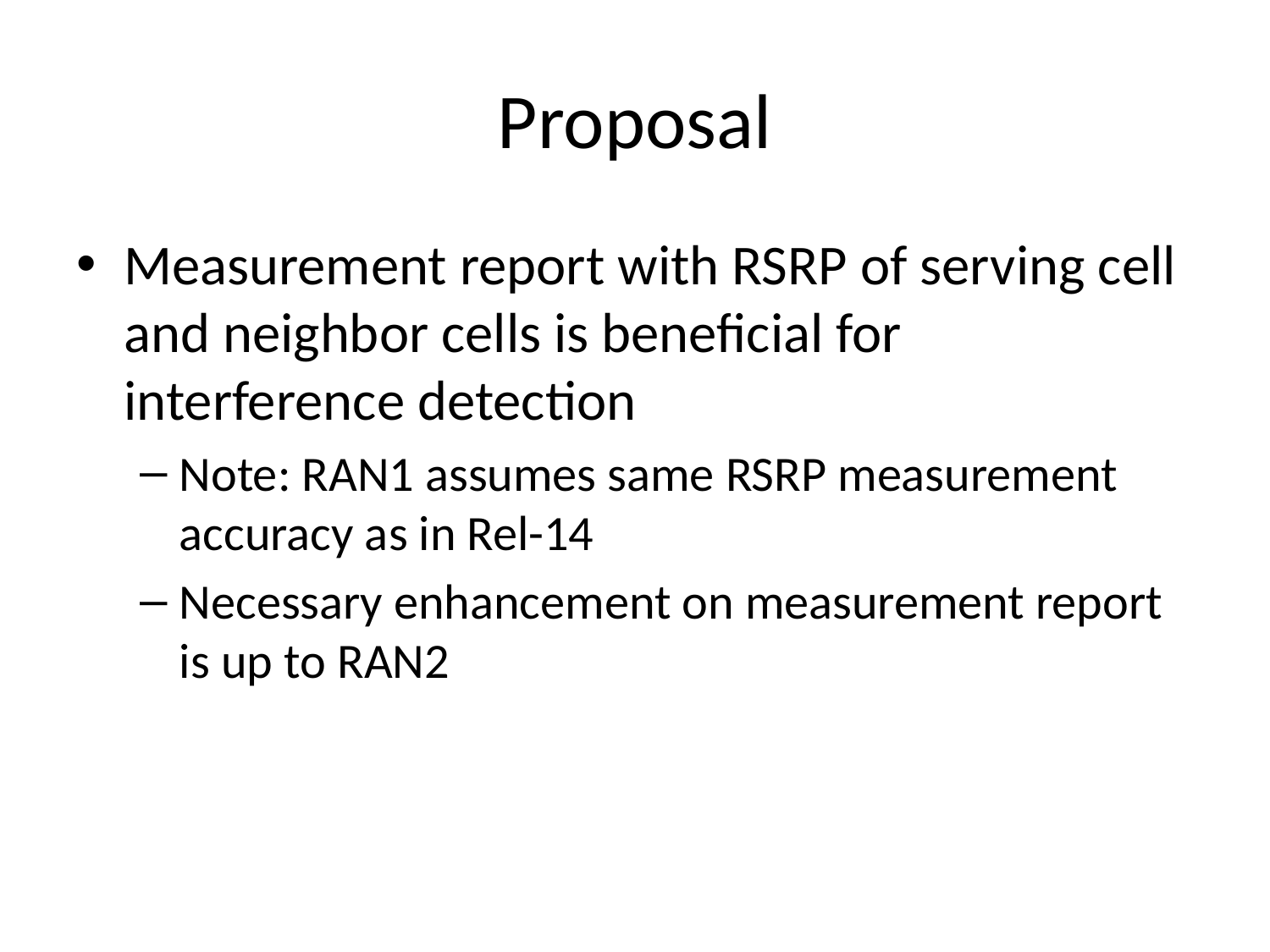

# Proposal
Measurement report with RSRP of serving cell and neighbor cells is beneficial for interference detection
Note: RAN1 assumes same RSRP measurement accuracy as in Rel-14
Necessary enhancement on measurement report is up to RAN2